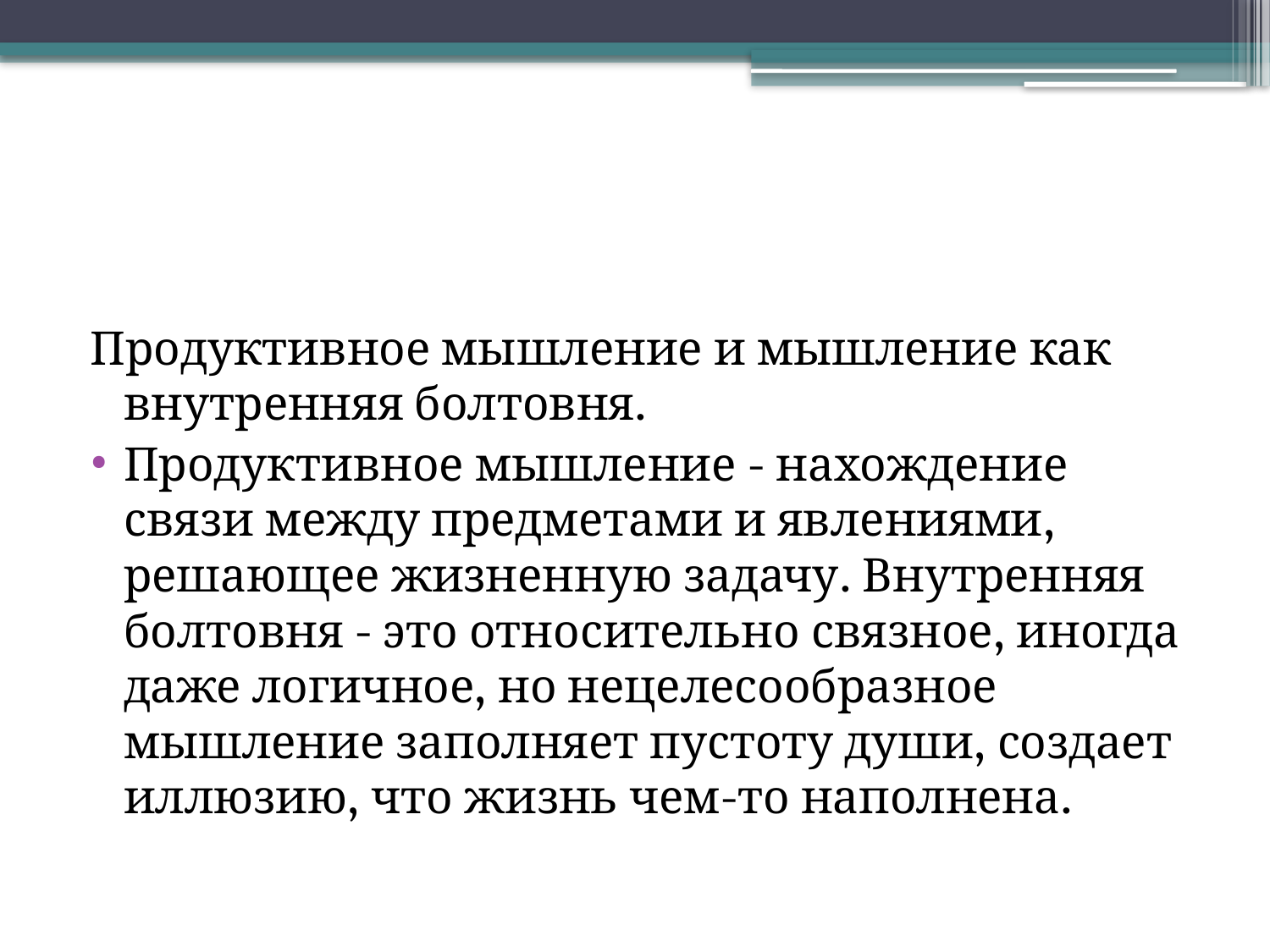

Продуктивное мышление и мышление как внутренняя болтовня.
Продуктивное мышление - нахождение связи между предметами и явлениями, решающее жизненную задачу. Внутренняя болтовня - это относительно связное, иногда даже логичное, но нецелесообразное мышление заполняет пустоту души, создает иллюзию, что жизнь чем-то наполнена.